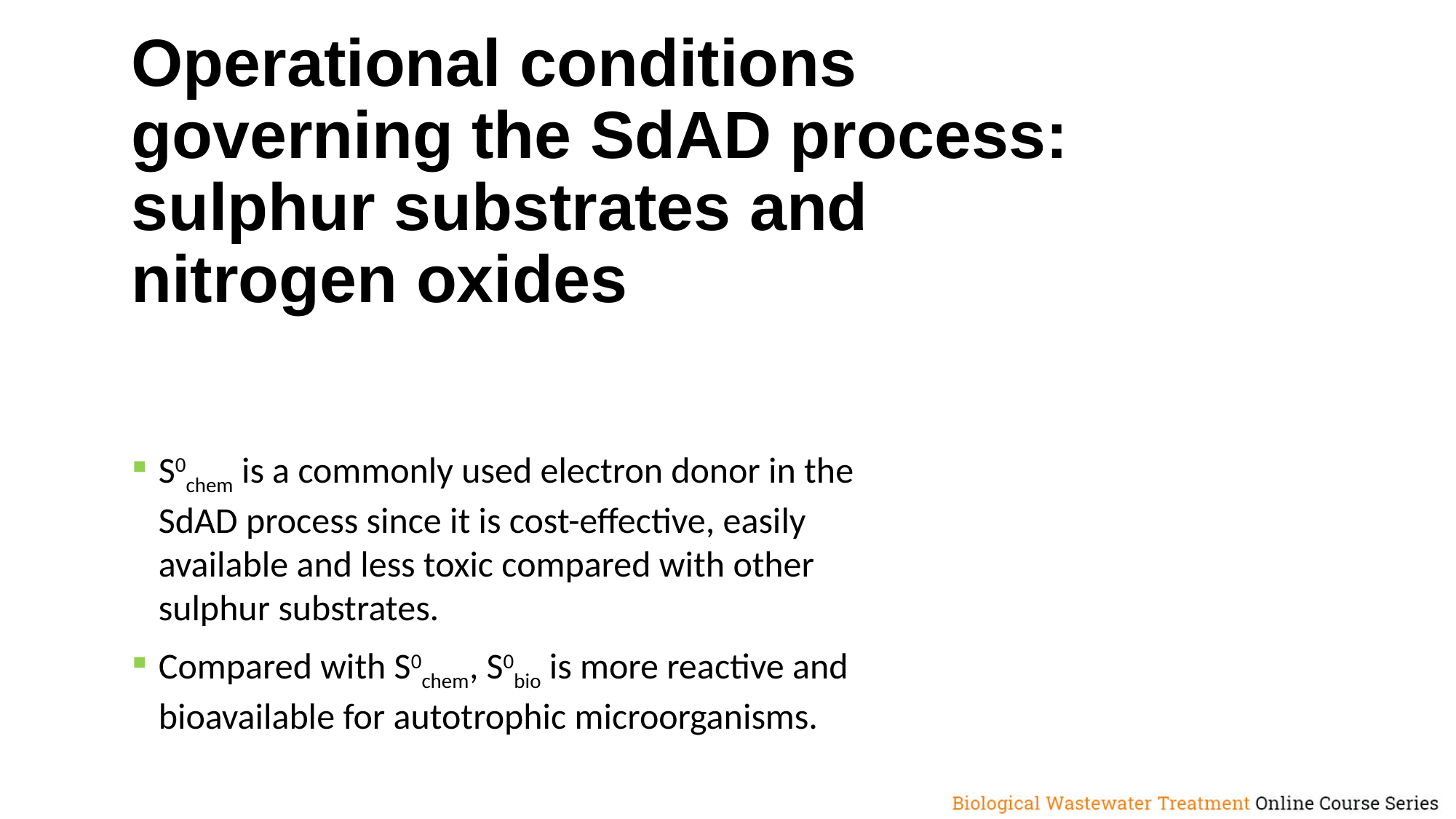

# Operational conditions governing the SdAD process: sulphur substrates and nitrogen oxides
S0chem is a commonly used electron donor in the SdAD process since it is cost-effective, easily available and less toxic compared with other sulphur substrates.
Compared with S0chem, S0bio is more reactive and bioavailable for autotrophic microorganisms.